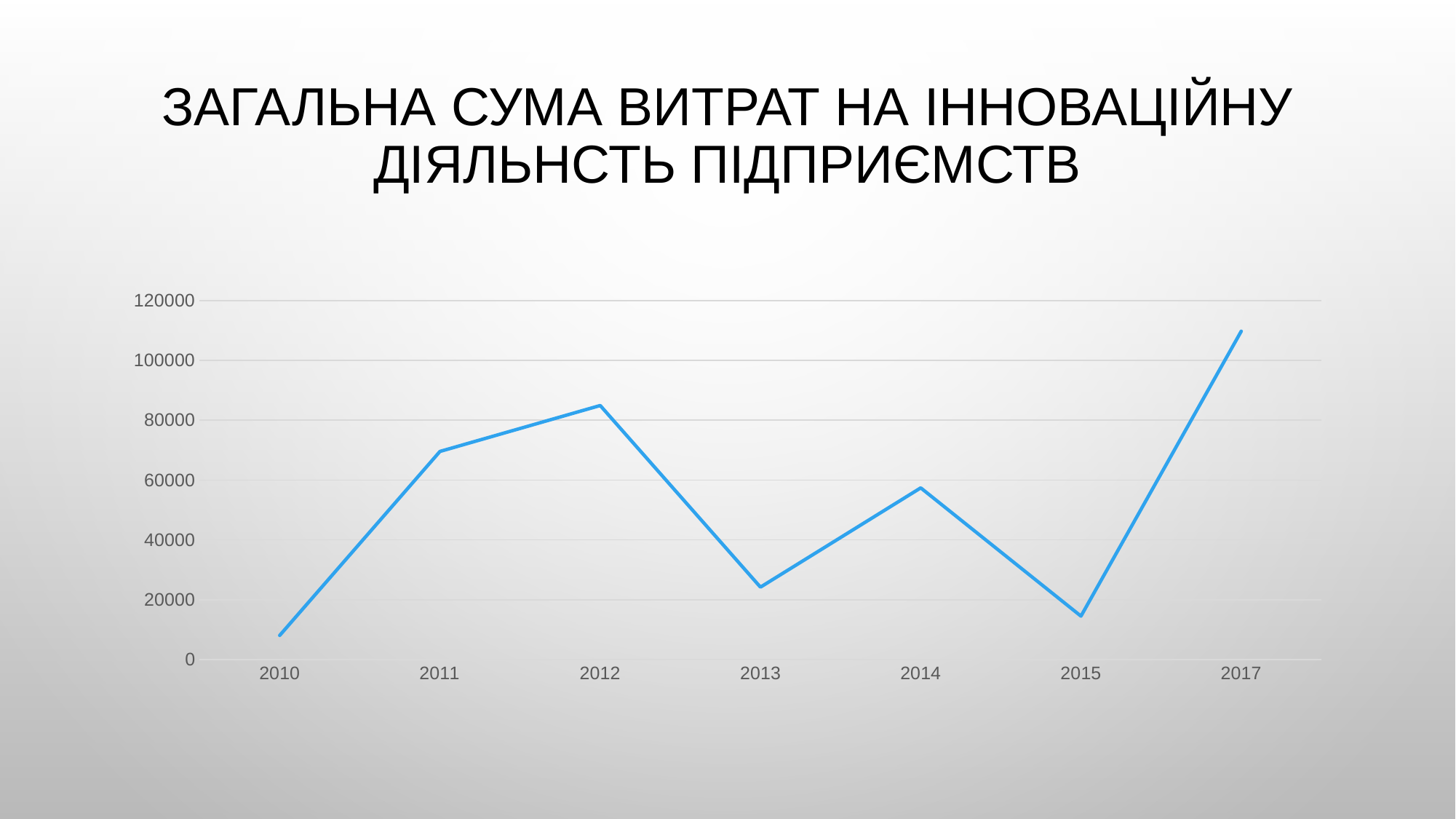

# Загальна сума витрат на інноваційну діяльнсть підприємств

### Chart

| Category | Ряд 1 |
|---|---|
| 2010 | 8100.2 |
| 2011 | 69589.3 |
| 2012 | 84917.9 |
| 2013 | 24236.9 |
| 2014 | 57398.2 |
| 2015 | 14557.7 |
| 2017 | 109734.7 |